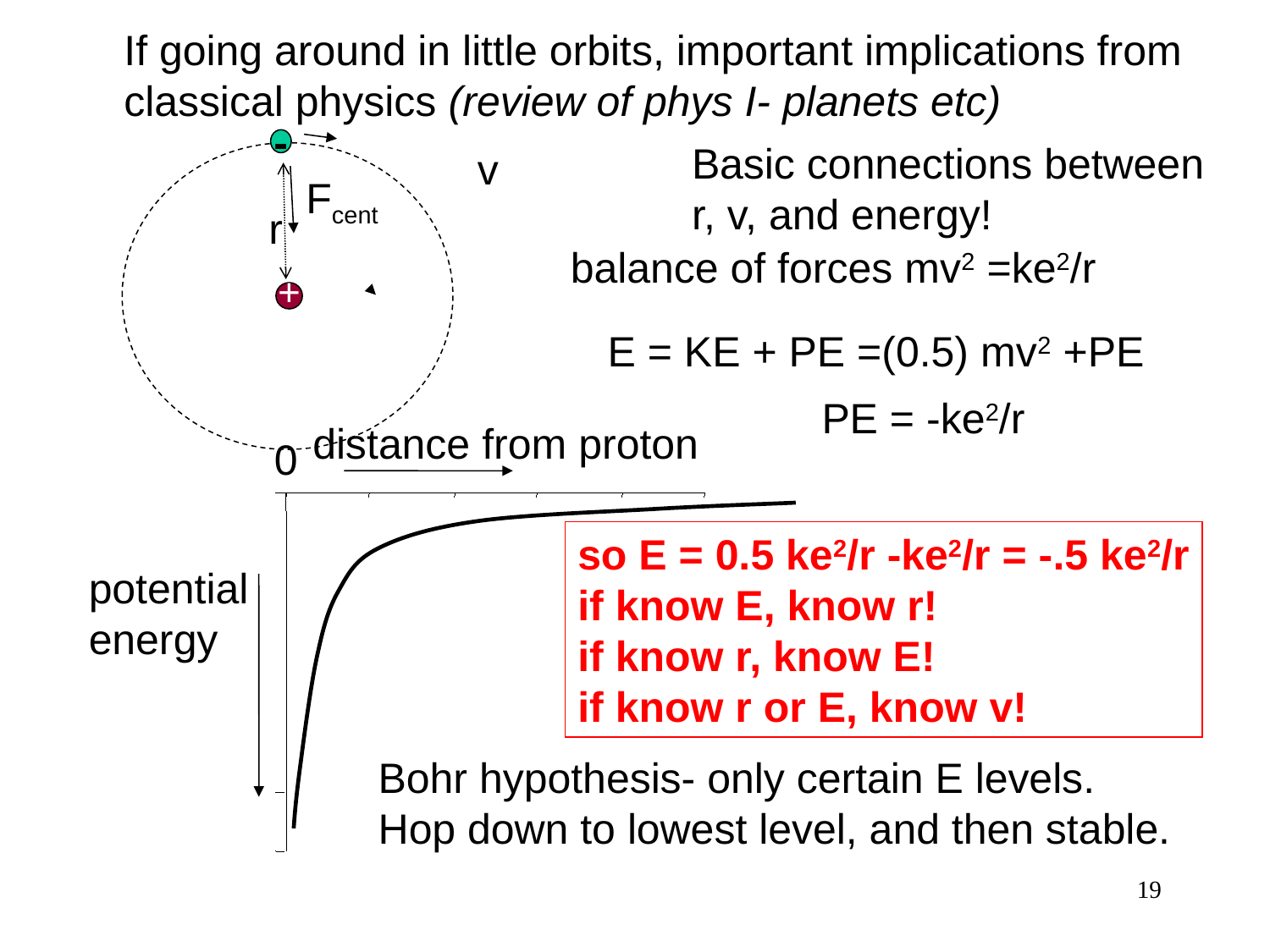

If going around in little orbits, important implications from
classical physics (review of phys I- planets etc)
-

Fcent

r
+

Basic connections between
r, v, and energy!
v
 balance of forces mv2 =ke2/r
E = KE + PE =(0.5) mv2 +PE
PE = -ke2/r
distance from proton
0

potential
energy

so E = 0.5 ke2/r -ke2/r = -.5 ke2/r
if know E, know r!
if know r, know E!
if know r or E, know v!
Bohr hypothesis- only certain E levels.
Hop down to lowest level, and then stable.
19